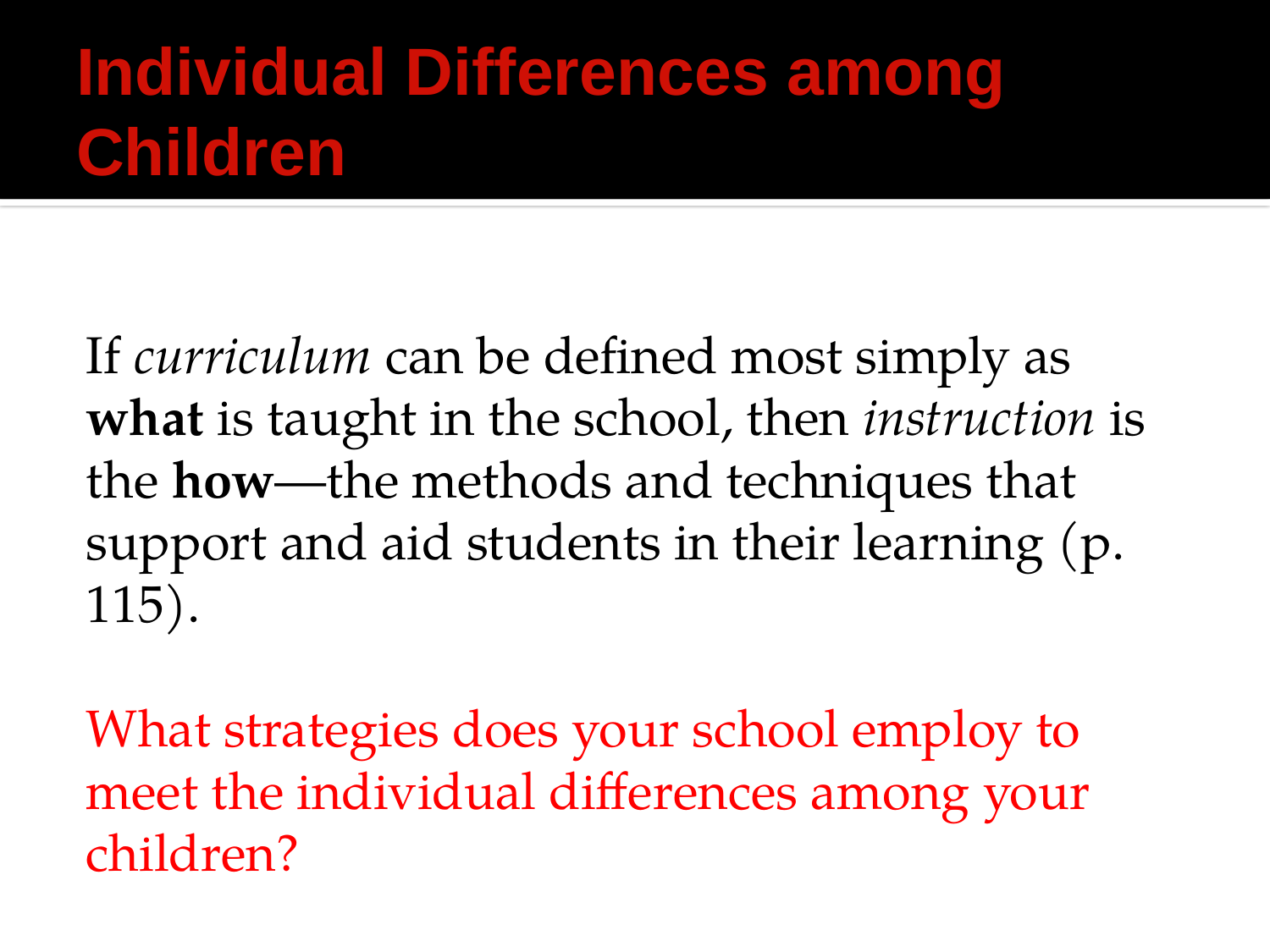

# Individual Differences among Children

If curriculum can be defined most simply as what is taught in the school, then instruction is the how—the methods and techniques that support and aid students in their learning (p. 115).

What strategies does your school employ to meet the individual differences among your children?